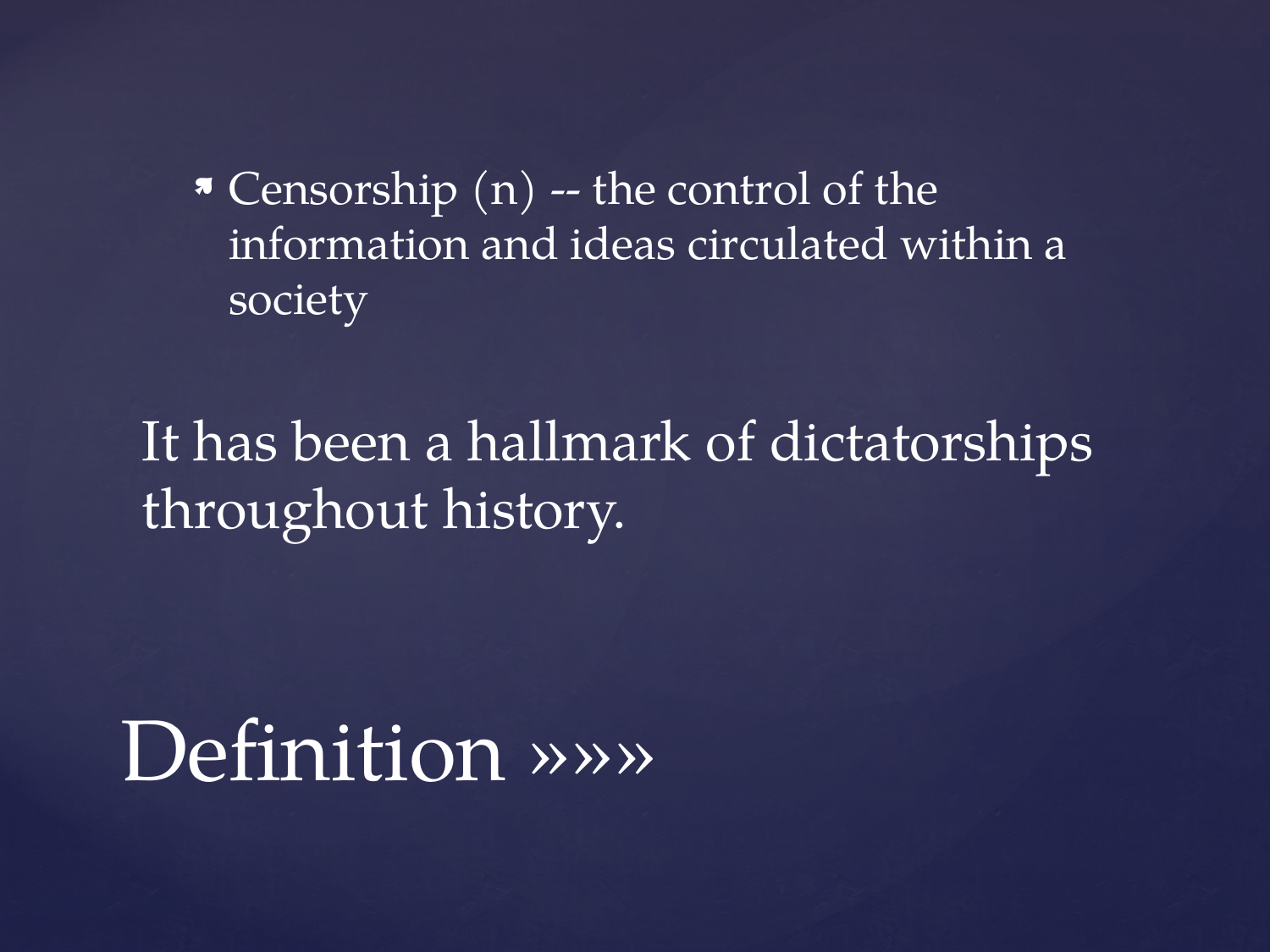

Censorship (n) -- the control of the information and ideas circulated within a society

It has been a hallmark of dictatorships throughout history.
# Definition »»»